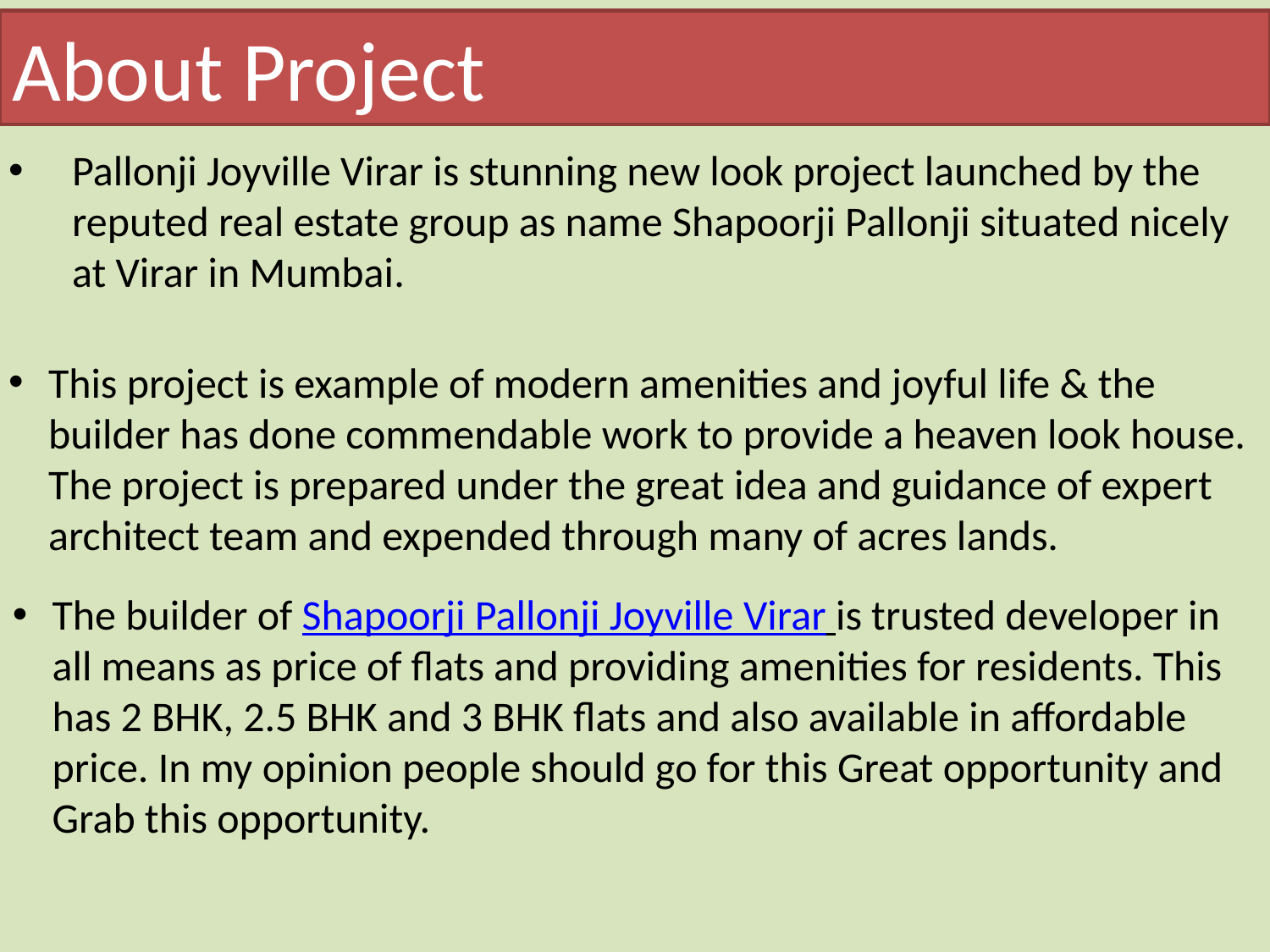

About Project
Pallonji Joyville Virar is stunning new look project launched by the reputed real estate group as name Shapoorji Pallonji situated nicely at Virar in Mumbai.

This project is example of modern amenities and joyful life & the builder has done commendable work to provide a heaven look house. The project is prepared under the great idea and guidance of expert architect team and expended through many of acres lands.

The builder of Shapoorji Pallonji Joyville Virar is trusted developer in all means as price of flats and providing amenities for residents. This has 2 BHK, 2.5 BHK and 3 BHK flats and also available in affordable price. In my opinion people should go for this Great opportunity and Grab this opportunity.